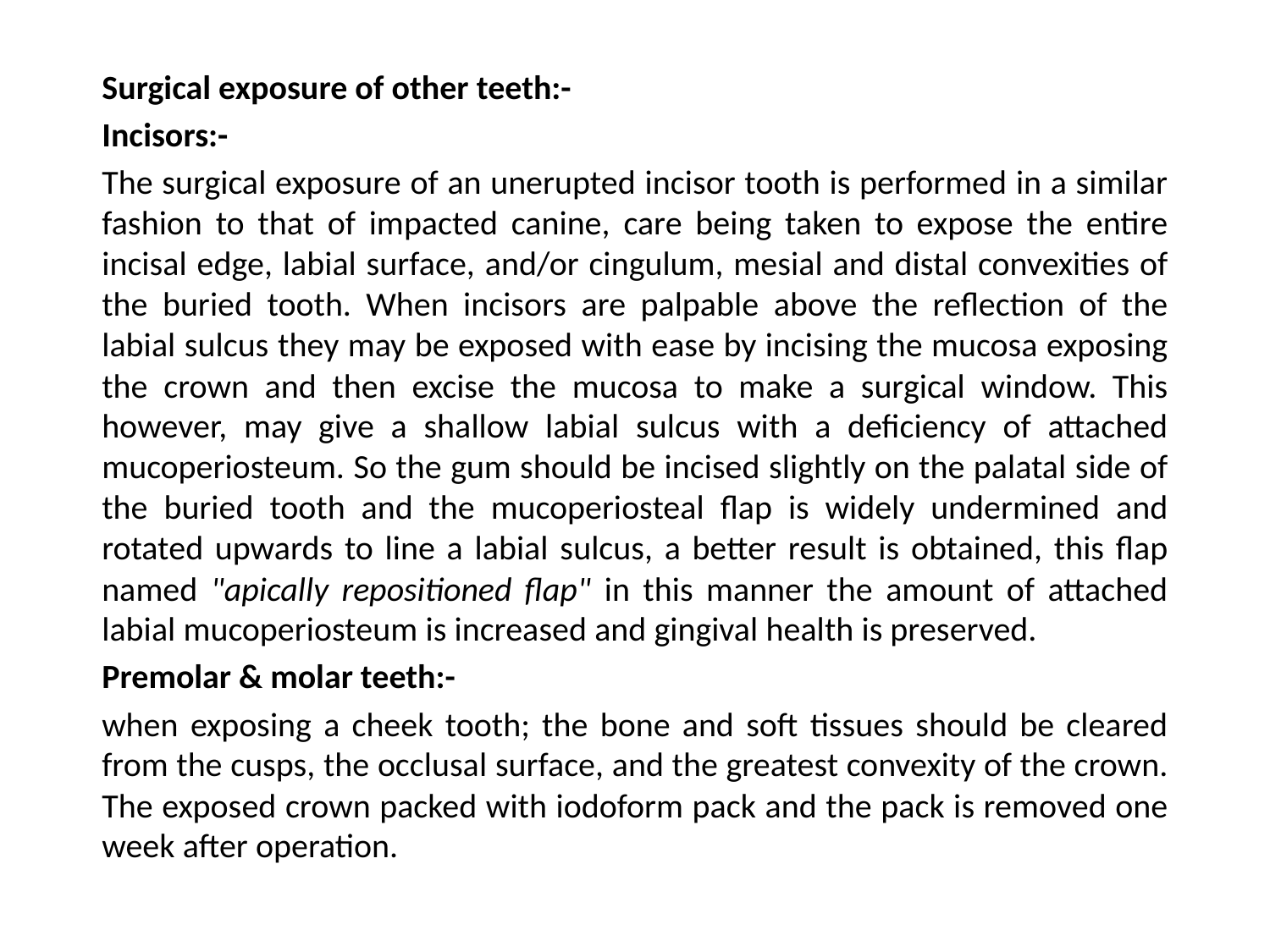

Surgical exposure of other teeth:-
Incisors:-
The surgical exposure of an unerupted incisor tooth is performed in a similar fashion to that of impacted canine, care being taken to expose the entire incisal edge, labial surface, and/or cingulum, mesial and distal convexities of the buried tooth. When incisors are palpable above the reflection of the labial sulcus they may be exposed with ease by incising the mucosa exposing the crown and then excise the mucosa to make a surgical window. This however, may give a shallow labial sulcus with a deficiency of attached mucoperiosteum. So the gum should be incised slightly on the palatal side of the buried tooth and the mucoperiosteal flap is widely undermined and rotated upwards to line a labial sulcus, a better result is obtained, this flap named "apically repositioned flap" in this manner the amount of attached labial mucoperiosteum is increased and gingival health is preserved.
Premolar & molar teeth:-
when exposing a cheek tooth; the bone and soft tissues should be cleared from the cusps, the occlusal surface, and the greatest convexity of the crown. The exposed crown packed with iodoform pack and the pack is removed one week after operation.